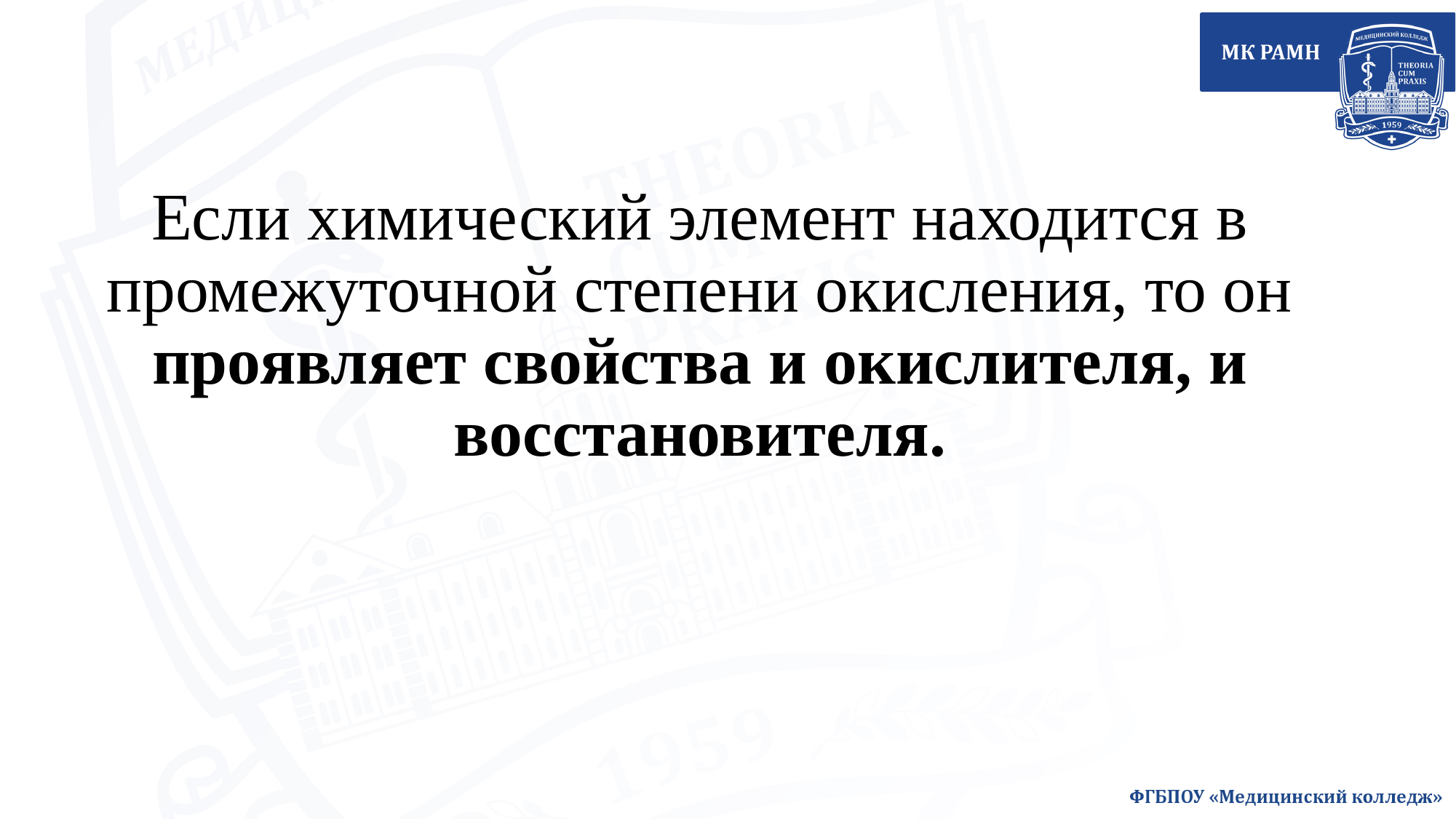

# Если химический элемент находится в промежуточной степени окисления, то он проявляет свойства и окислителя, и восстановителя.